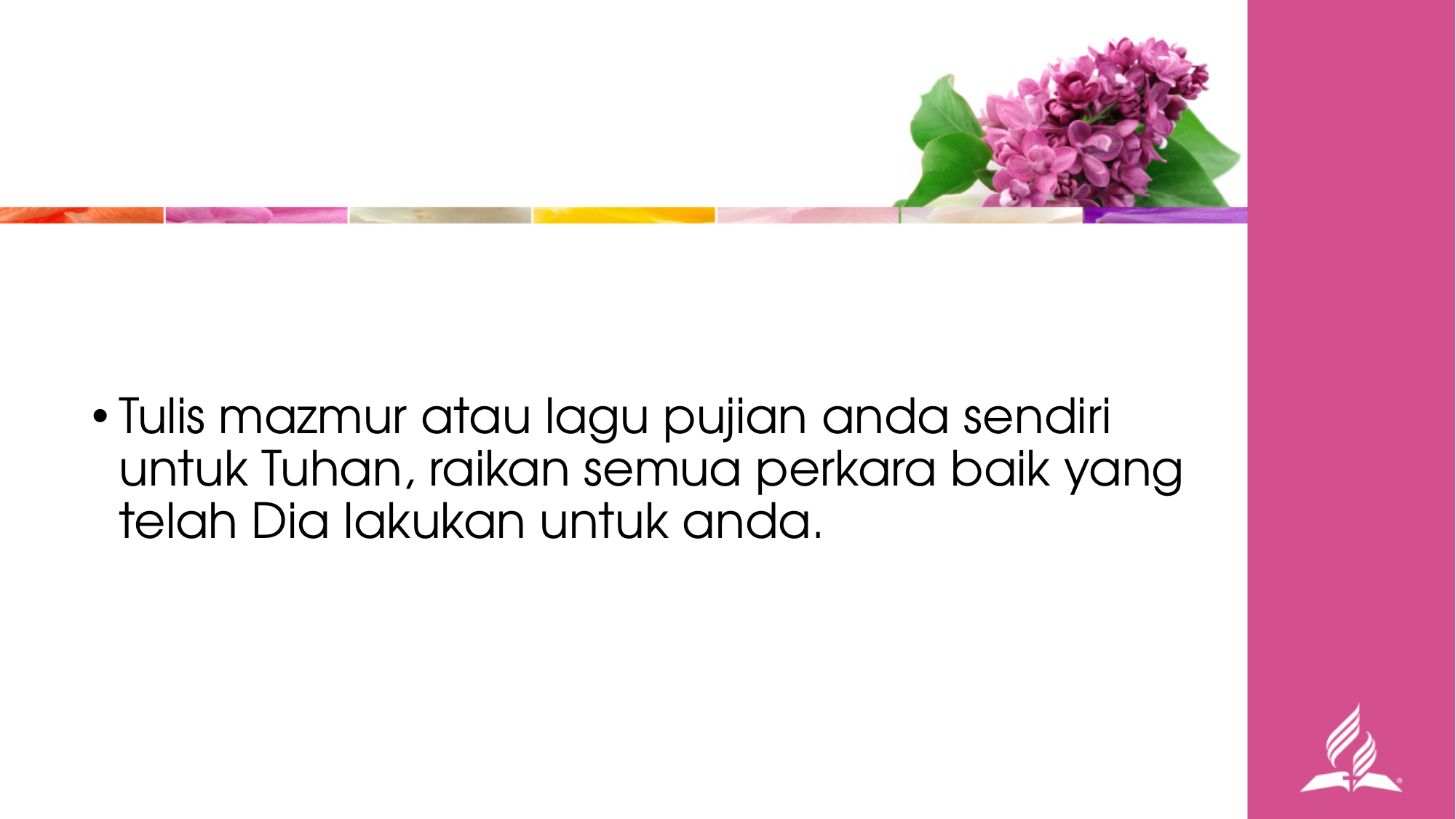

Tulis mazmur atau lagu pujian anda sendiri untuk Tuhan, raikan semua perkara baik yang telah Dia lakukan untuk anda.